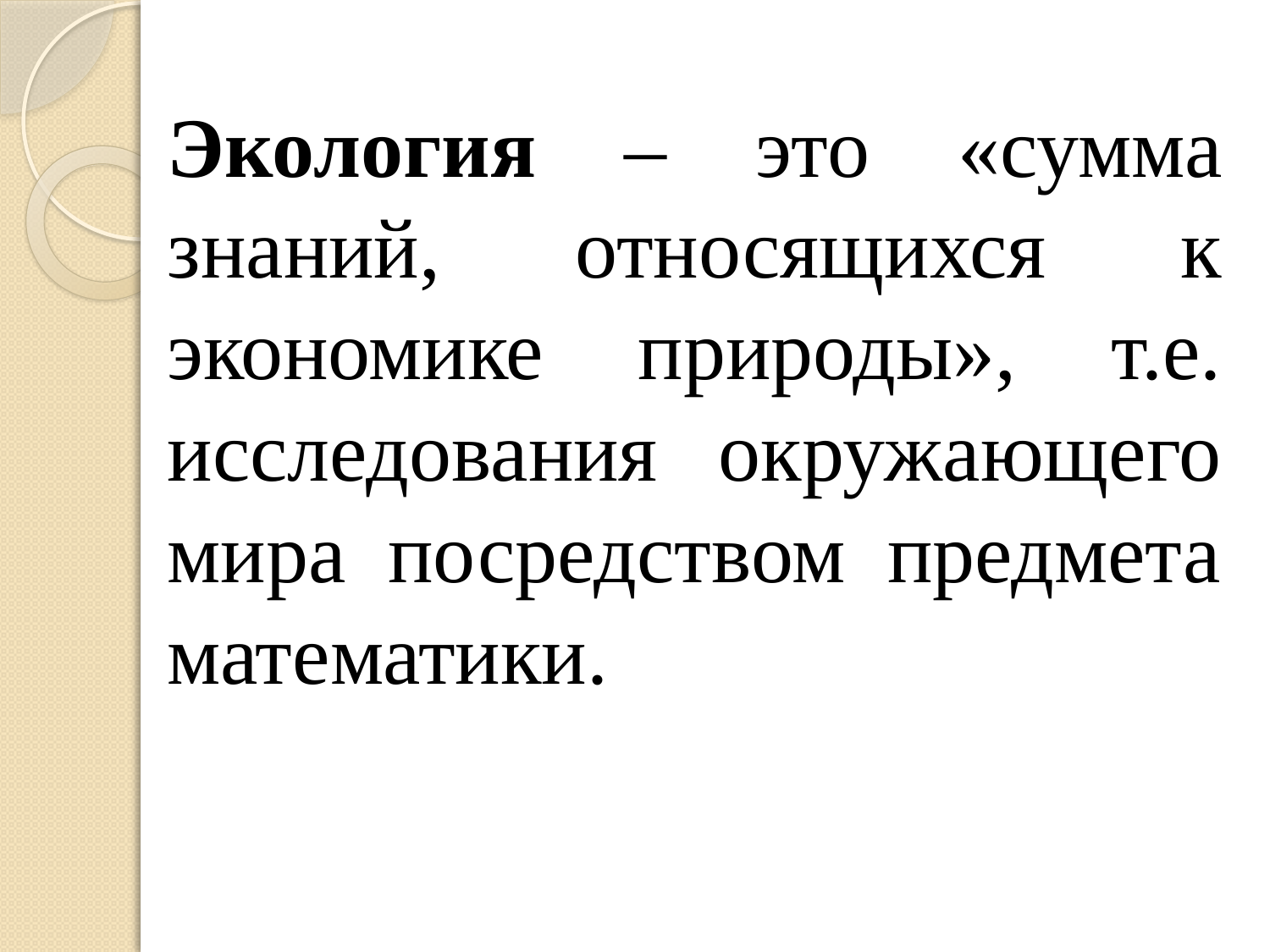

Экология – это «сумма знаний, относящихся к экономике природы», т.е. исследования окружающего мира посредством предмета математики.